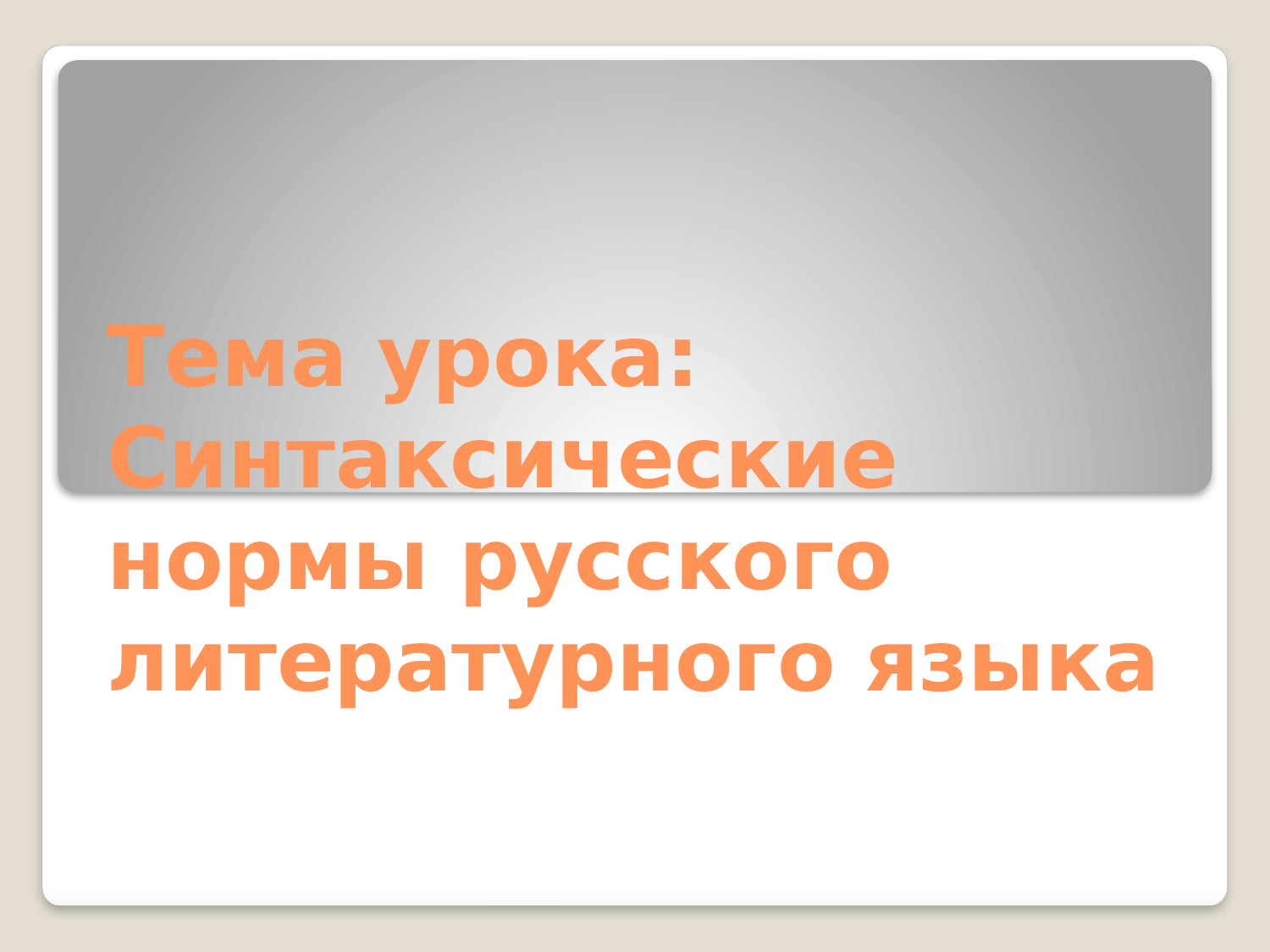

# Тема урока: Синтаксические нормы русского литературного языка